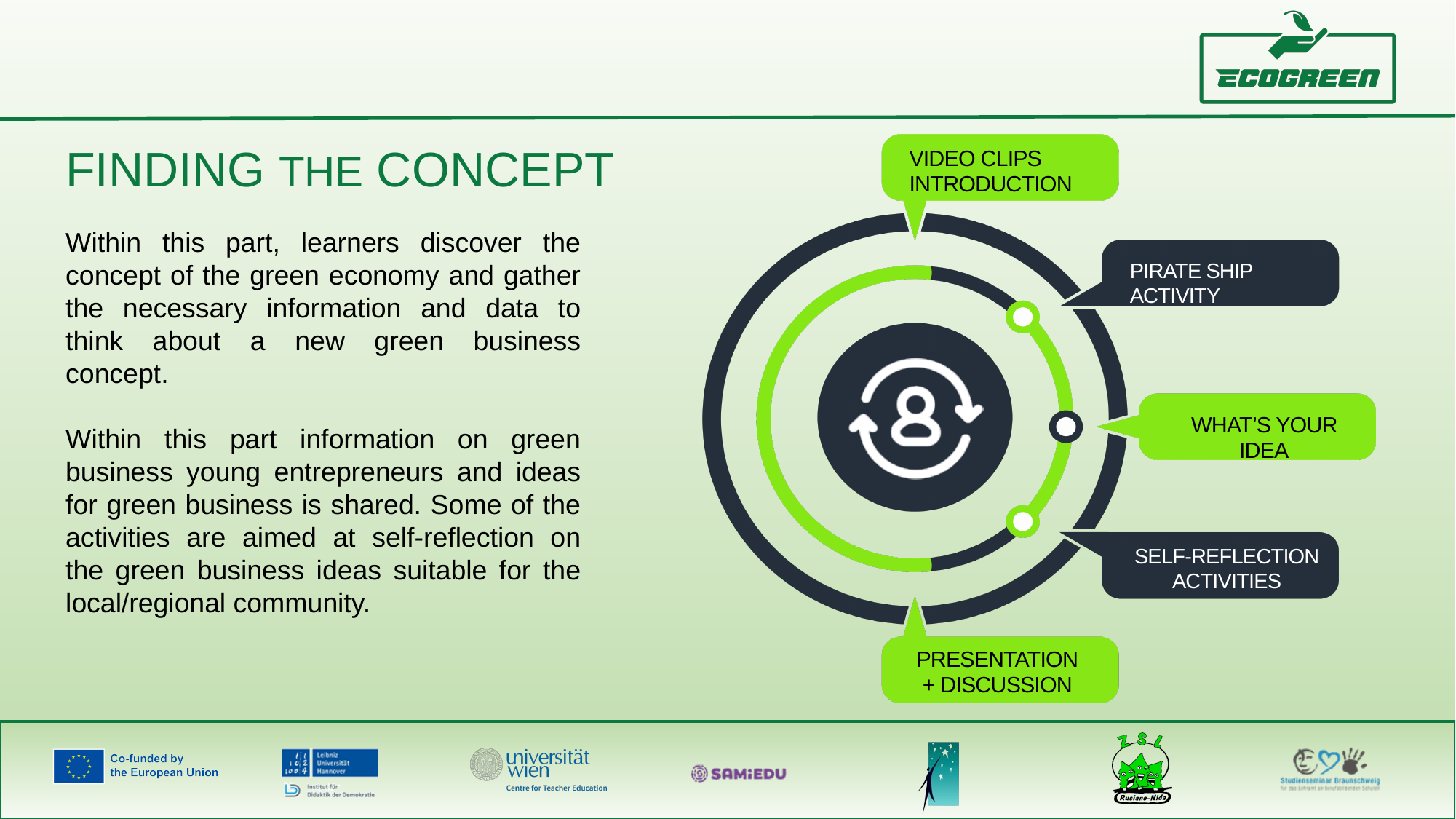

VIDEO CLIPS
INTRODUCTION
PIRATE SHIP ACTIVITY

WHAT’S YOUR IDEA
SELF-REFLECTION ACTIVITIES
PRESENTATION
+ DISCUSSION
FINDING THE CONCEPT
Within this part, learners discover the concept of the green economy and gather the necessary information and data to think about a new green business concept.

Within this part information on green business young entrepreneurs and ideas for green business is shared. Some of the activities are aimed at self-reflection on the green business ideas suitable for the local/regional community.